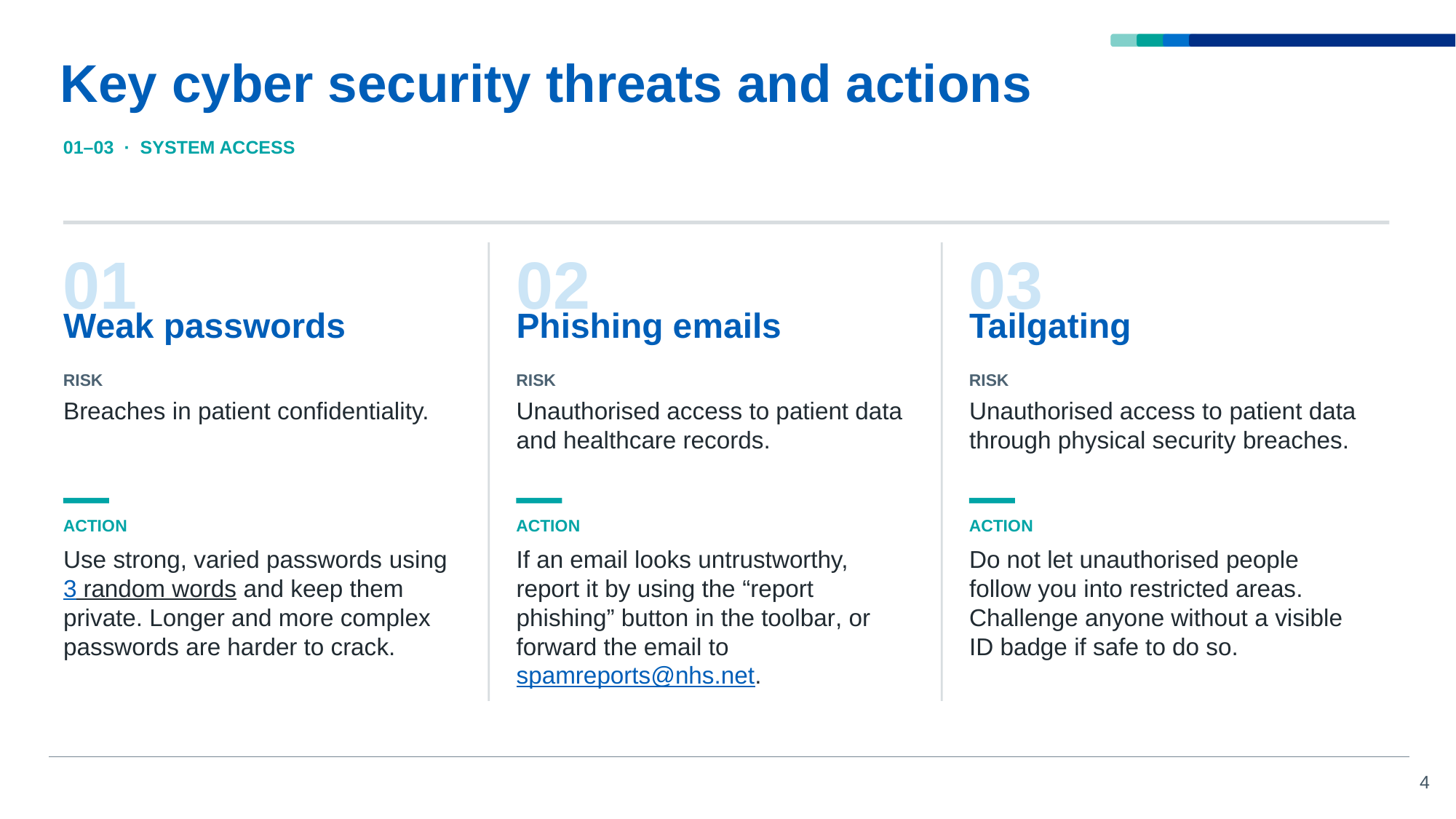

# Key cyber security threats and actions
01–03  ·  SYSTEM ACCESS

01

02

03
Weak passwords
Phishing emails
Tailgating
RISK
RISK
RISK
Breaches in patient confidentiality.
Unauthorised access to patient data and healthcare records.
Unauthorised access to patient data through physical security breaches.

ACTION
ACTION
ACTION
Use strong, varied passwords using 3 random words and keep them private. Longer and more complex passwords are harder to crack.
If an email looks untrustworthy, report it by using the “report phishing” button in the toolbar, or forward the email to spamreports@nhs.net.
Do not let unauthorised people follow you into restricted areas. Challenge anyone without a visible ID badge if safe to do so.